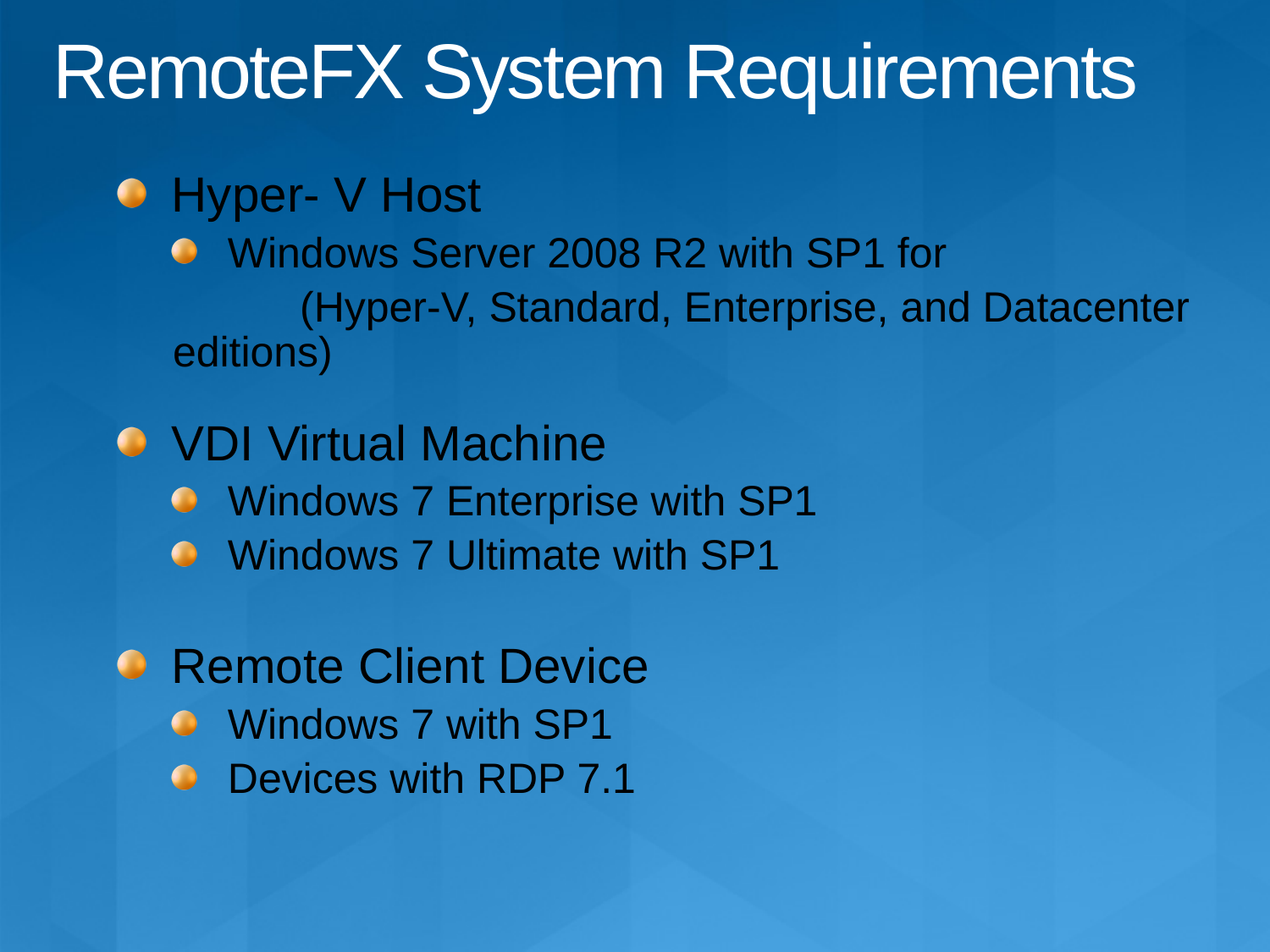

# RemoteFX System Requirements
Hyper- V Host
Windows Server 2008 R2 with SP1 for
	(Hyper-V, Standard, Enterprise, and Datacenter editions)

VDI Virtual Machine
Windows 7 Enterprise with SP1
Windows 7 Ultimate with SP1

Remote Client Device
Windows 7 with SP1
Devices with RDP 7.1